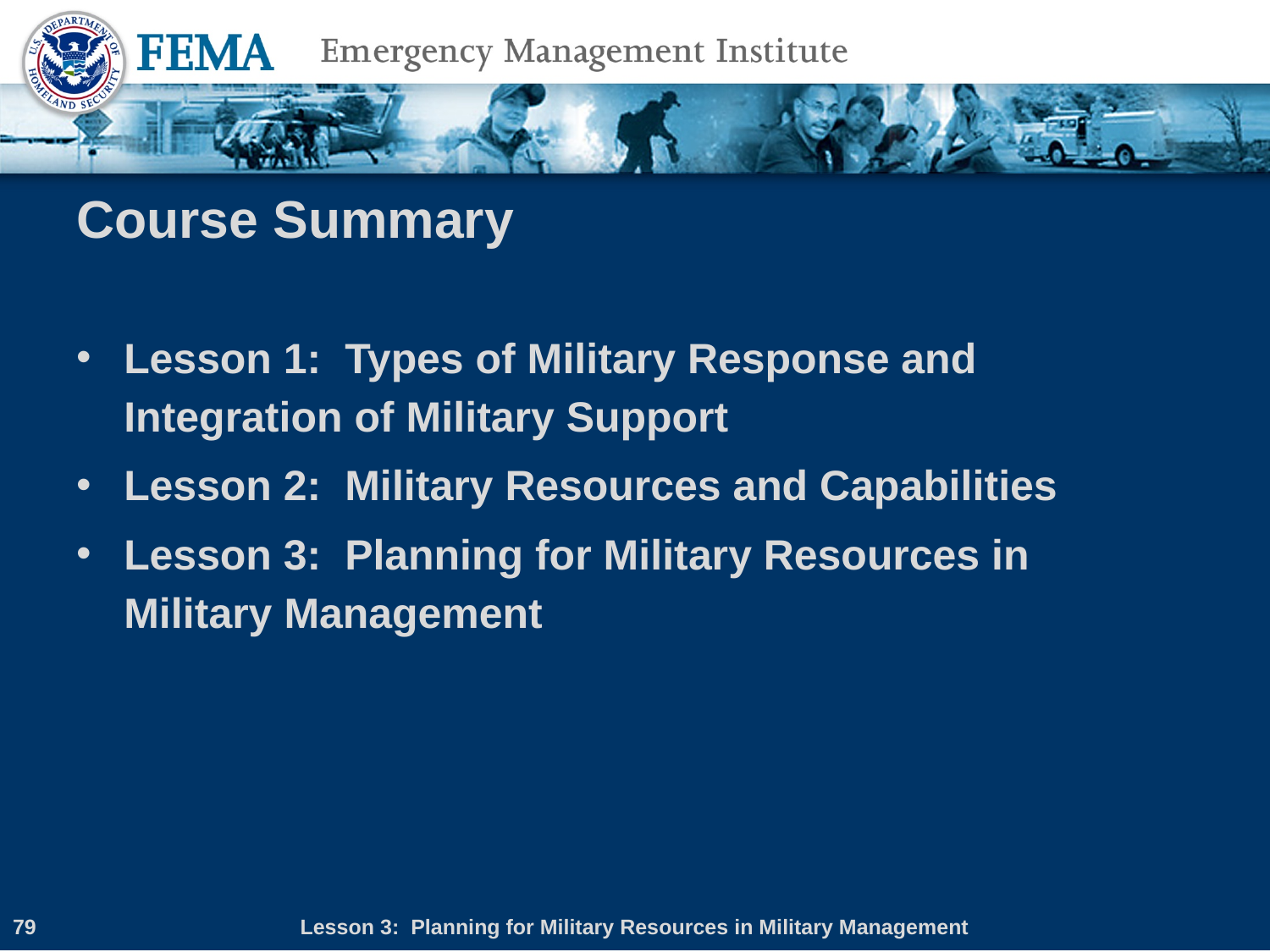

# Course Summary
Lesson 1:  Types of Military Response and Integration of Military Support
Lesson 2:  Military Resources and Capabilities
Lesson 3:  Planning for Military Resources in
Military Management
79
Lesson 3:  Planning for Military Resources in Military Management